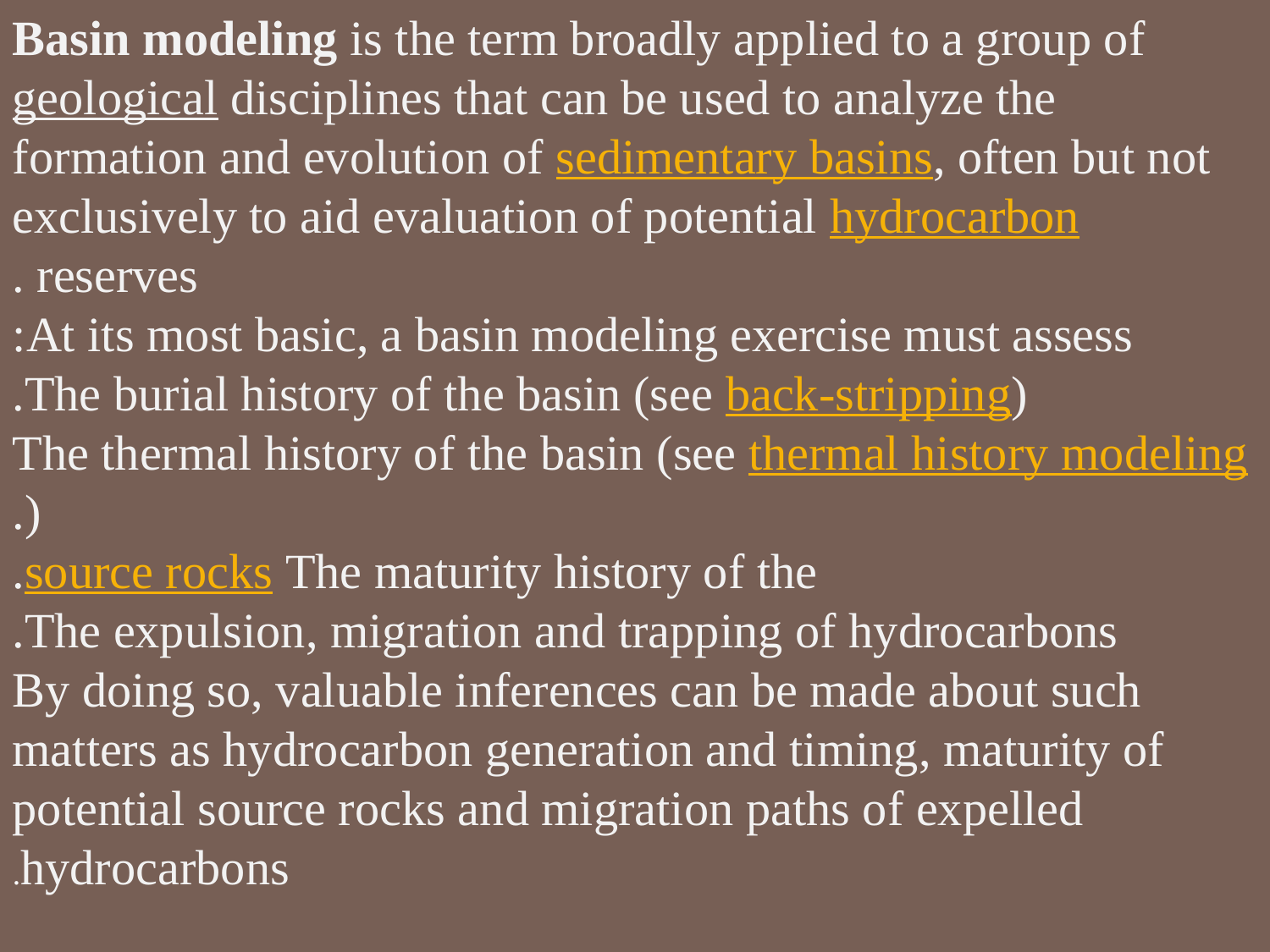

Basin modeling is the term broadly applied to a group of geological disciplines that can be used to analyze the formation and evolution of sedimentary basins, often but not exclusively to aid evaluation of potential hydrocarbon reserves.
At its most basic, a basin modeling exercise must assess:
The burial history of the basin (see back-stripping).
The thermal history of the basin (see thermal history modeling).
The maturity history of the source rocks.
The expulsion, migration and trapping of hydrocarbons.
By doing so, valuable inferences can be made about such matters as hydrocarbon generation and timing, maturity of potential source rocks and migration paths of expelled hydrocarbons.